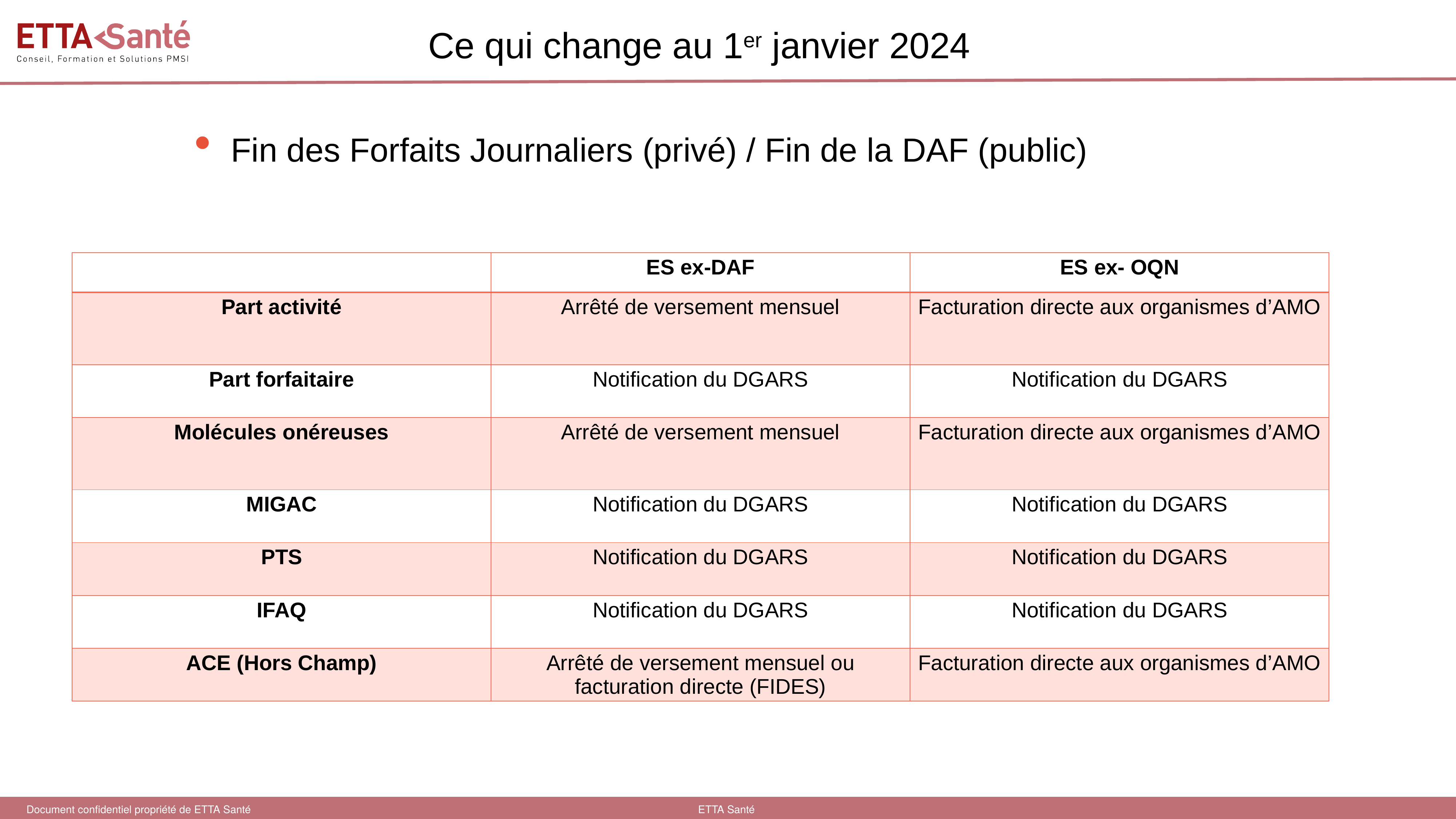

# Ce qui change au 1er janvier 2024
Fin des Forfaits Journaliers (privé) / Fin de la DAF (public)

|  | ES ex-DAF | ES ex- OQN |
| --- | --- | --- |
| Part activité | Arrêté de versement mensuel | Facturation directe aux organismes d’AMO |
| Part forfaitaire | Notification du DGARS | Notification du DGARS |
| Molécules onéreuses | Arrêté de versement mensuel | Facturation directe aux organismes d’AMO |
| MIGAC | Notification du DGARS | Notification du DGARS |
| PTS | Notification du DGARS | Notification du DGARS |
| IFAQ | Notification du DGARS | Notification du DGARS |
| ACE (Hors Champ) | Arrêté de versement mensuel ou facturation directe (FIDES) | Facturation directe aux organismes d’AMO |